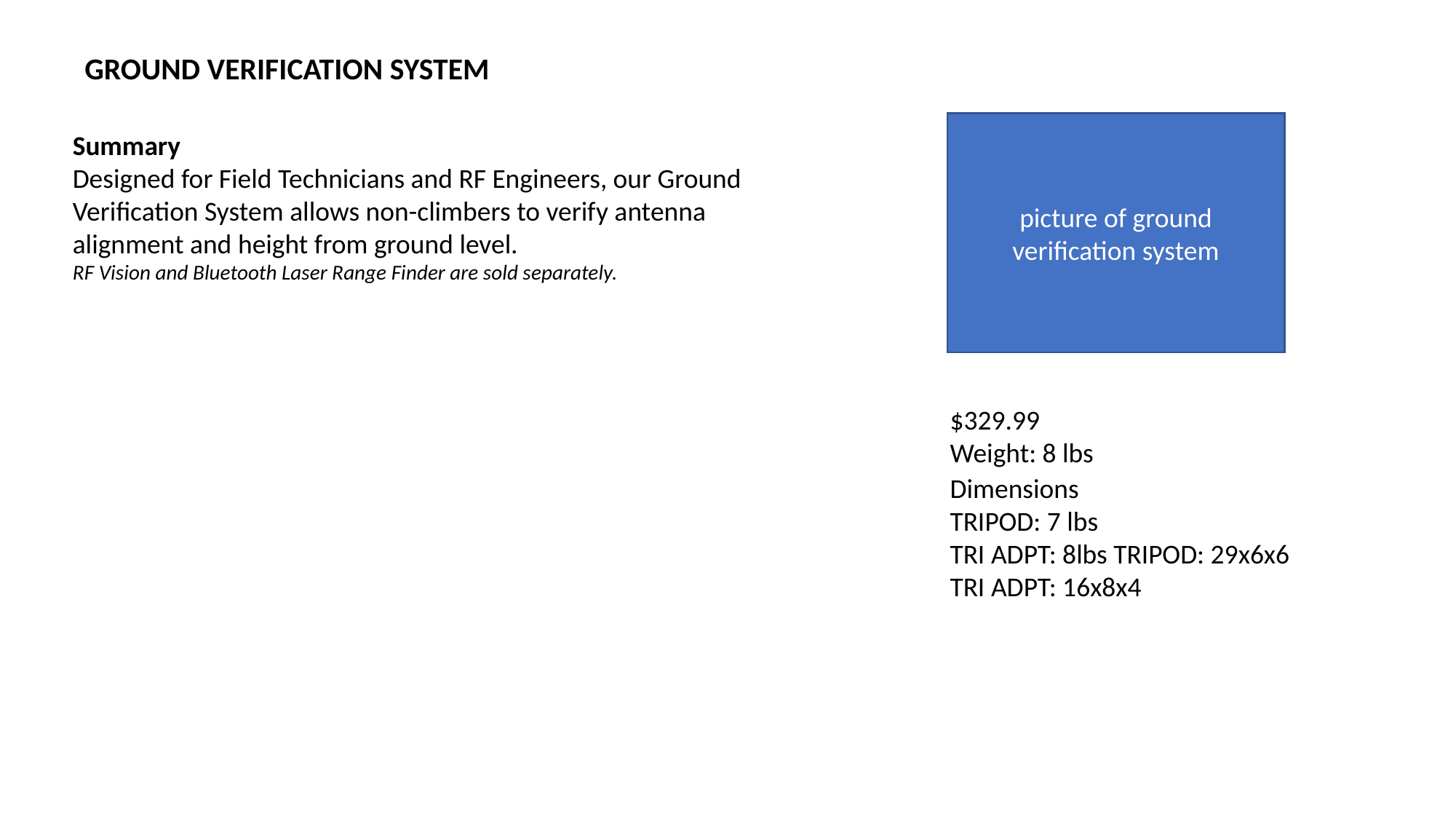

GROUND VERIFICATION SYSTEM
picture of ground verification system
Summary
Designed for Field Technicians and RF Engineers, our Ground Verification System allows non-climbers to verify antenna alignment and height from ground level.
RF Vision and Bluetooth Laser Range Finder are sold separately.
$329.99
Weight: 8 lbs
Dimensions
TRIPOD: 7 lbs
TRI ADPT: 8lbs TRIPOD: 29x6x6
TRI ADPT: 16x8x4